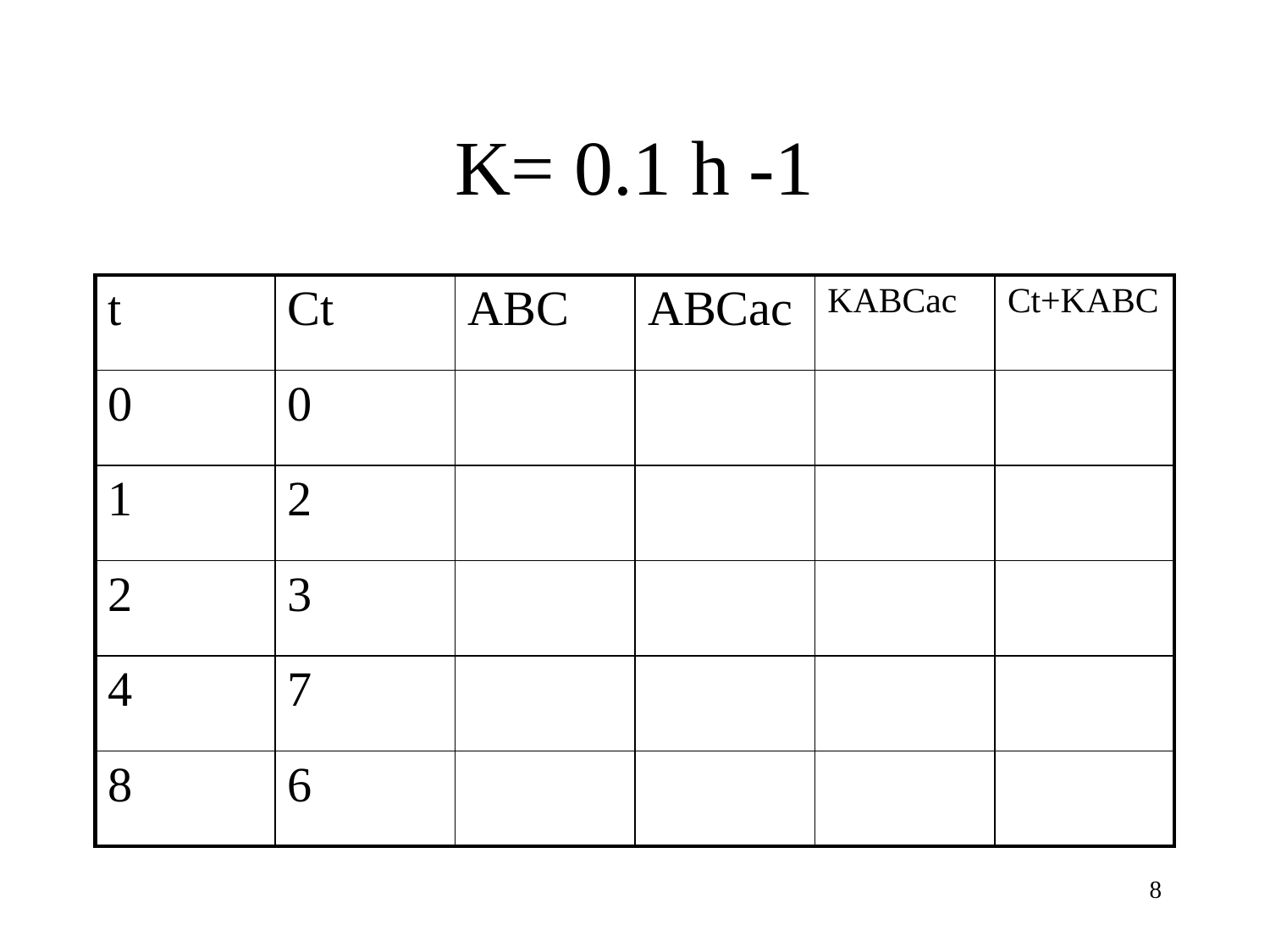

# K= 0.1 h -1
| t | Ct | ABC | ABCac | KABCac | Ct+KABC |
| --- | --- | --- | --- | --- | --- |
| 0 | 0 |  |  |  |  |
| 1 | 2 |  |  |  |  |
| 2 | 3 |  |  |  |  |
| 4 | 7 |  |  |  |  |
| 8 | 6 |  |  |  |  |
8